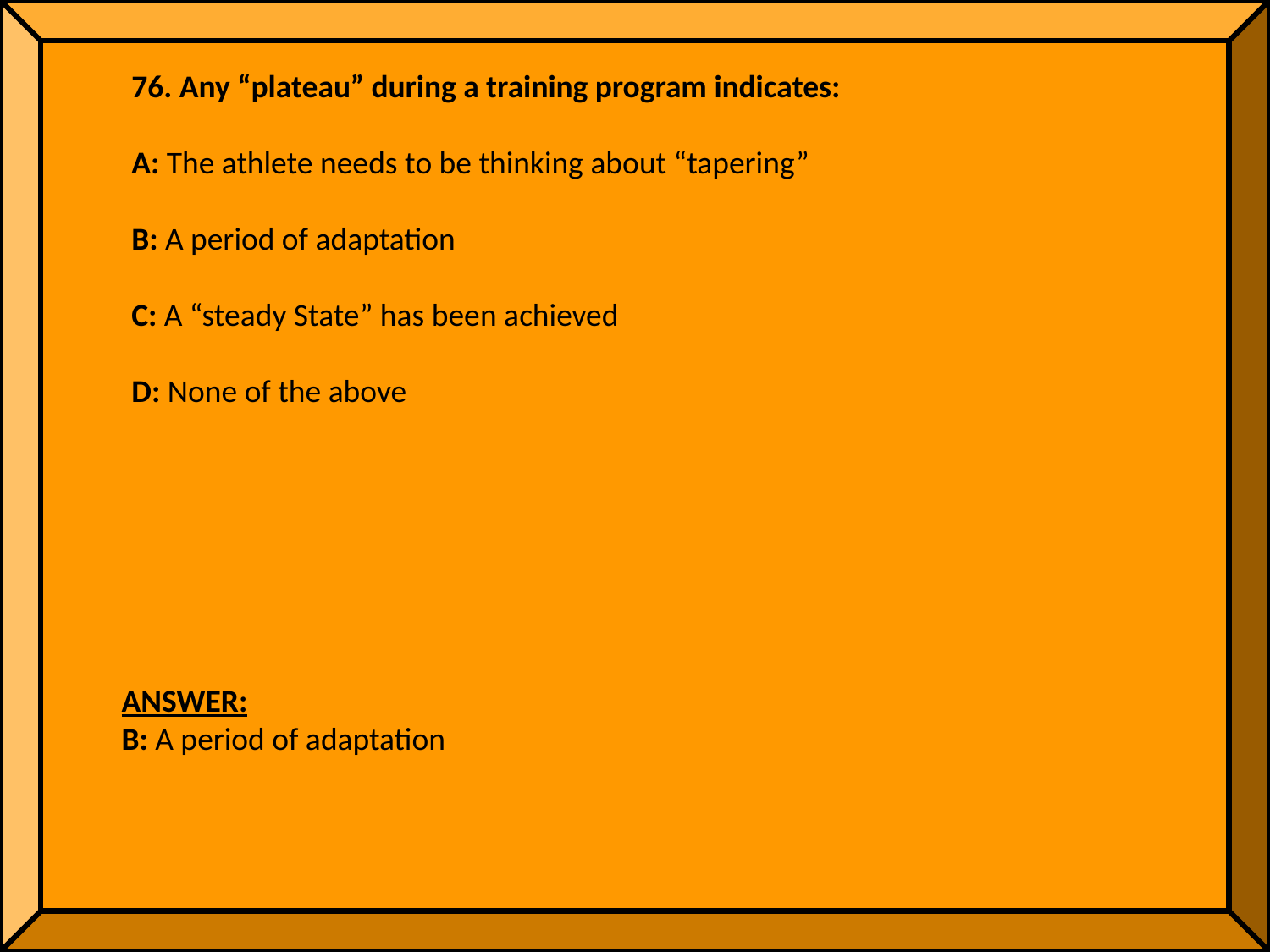

76. Any “plateau” during a training program indicates:

A: The athlete needs to be thinking about “tapering”

B: A period of adaptation

C: A “steady State” has been achieved

D: None of the above

ANSWER:
B: A period of adaptation